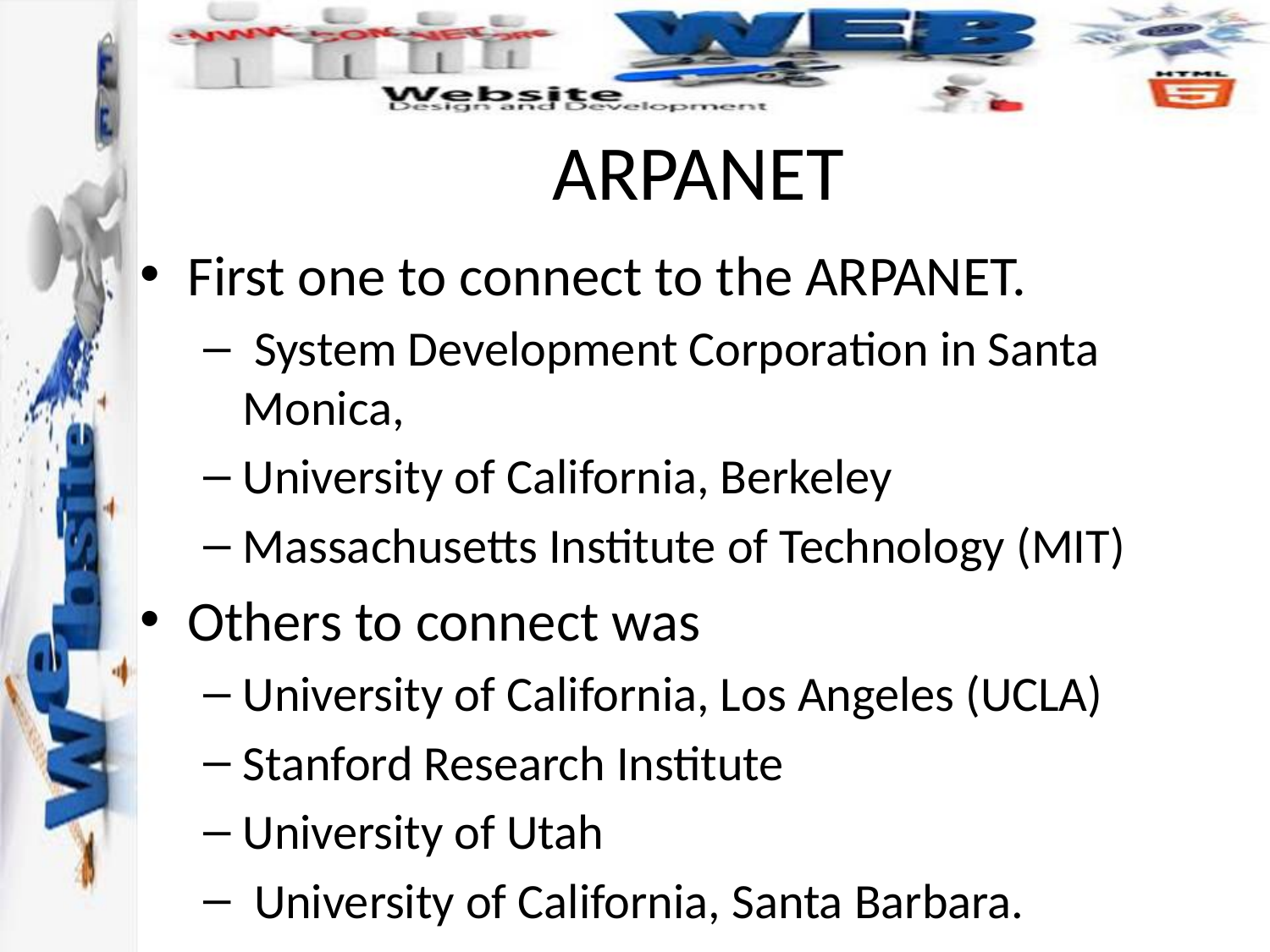

# ARPANET
First one to connect to the ARPANET.
 System Development Corporation in Santa Monica,
University of California, Berkeley
Massachusetts Institute of Technology (MIT)
Others to connect was
University of California, Los Angeles (UCLA)
Stanford Research Institute
University of Utah
 University of California, Santa Barbara.